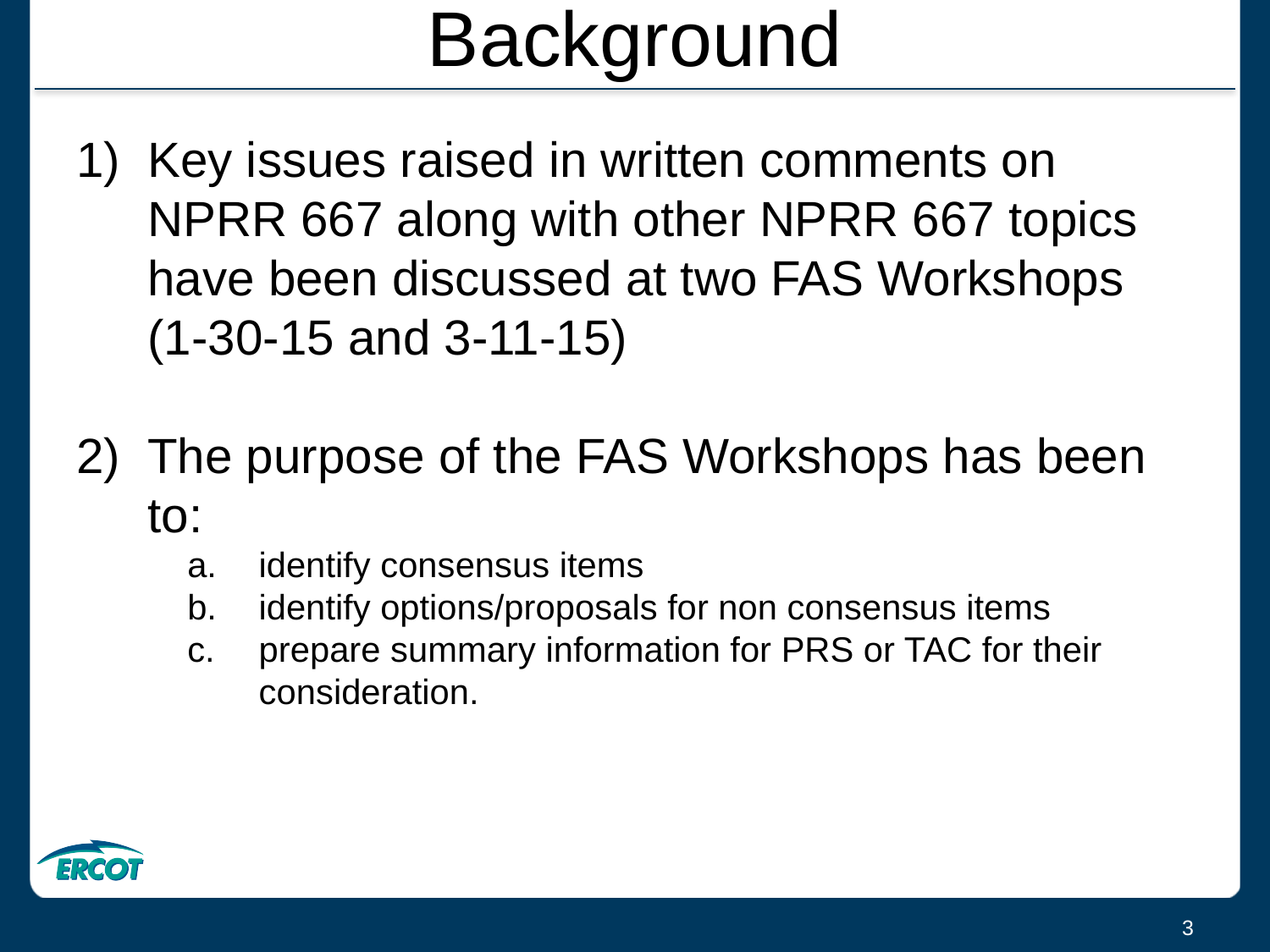

# Background
Key issues raised in written comments on NPRR 667 along with other NPRR 667 topics have been discussed at two FAS Workshops (1-30-15 and 3-11-15)

The purpose of the FAS Workshops has been to:
identify consensus items
identify options/proposals for non consensus items
prepare summary information for PRS or TAC for their consideration.

3